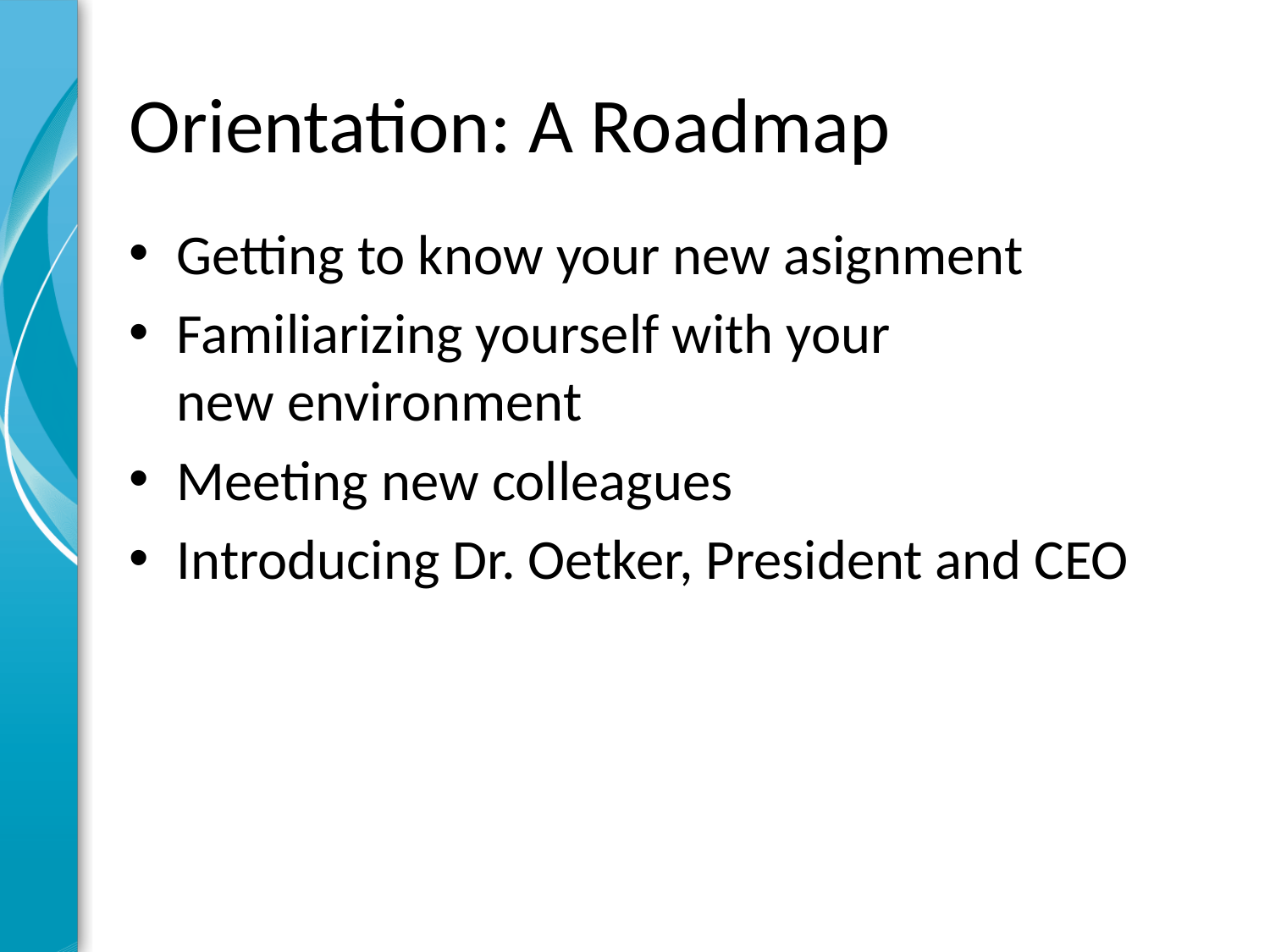

# Orientation: A Roadmap
Getting to know your new asignment
Familiarizing yourself with your
new environment
Meeting new colleagues
Introducing Dr. Oetker, President and CEO